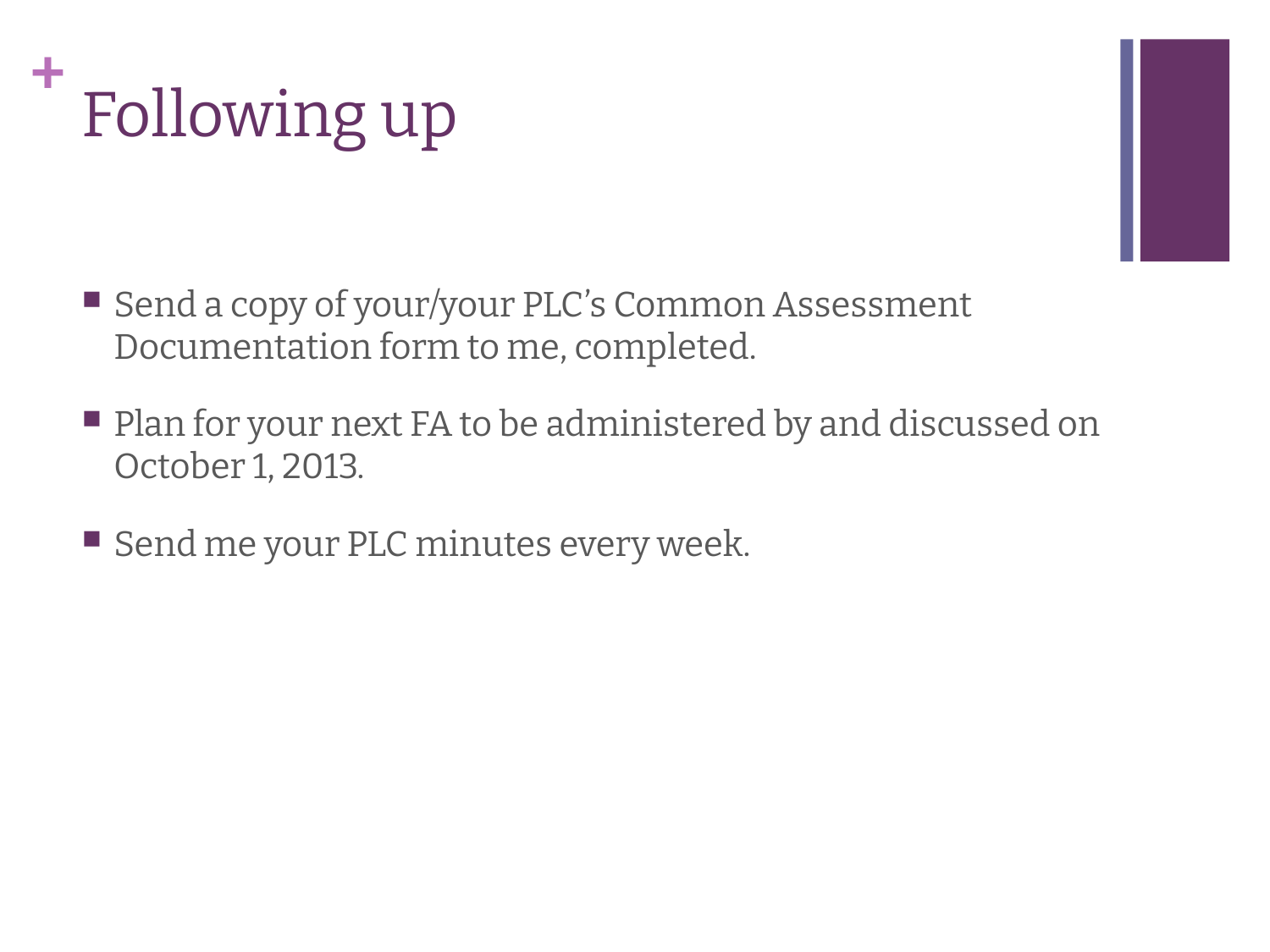

# Following up
Send a copy of your/your PLC’s Common Assessment Documentation form to me, completed.
Plan for your next FA to be administered by and discussed on October 1, 2013.
Send me your PLC minutes every week.